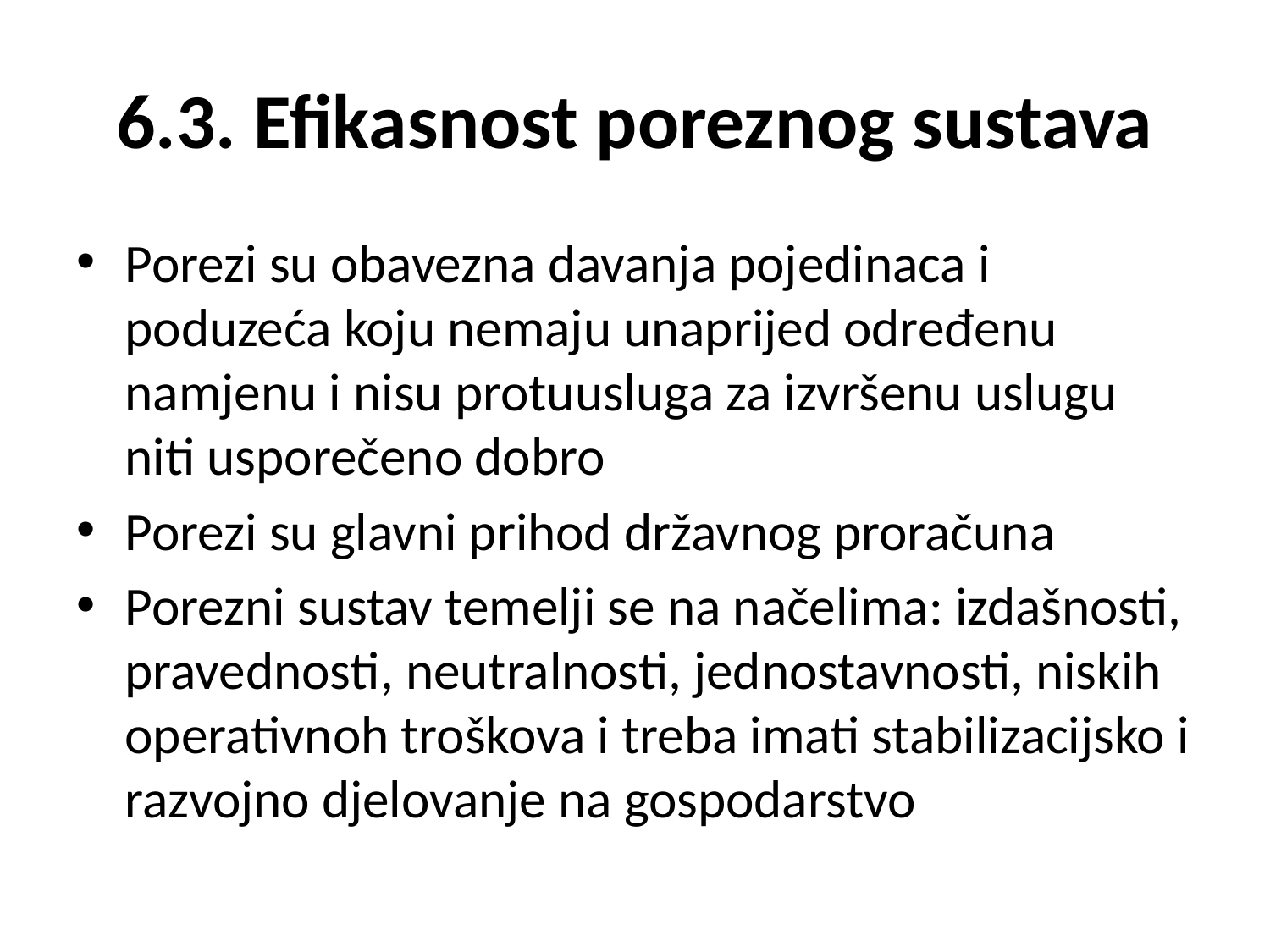

# 6.3. Efikasnost poreznog sustava
Porezi su obavezna davanja pojedinaca i poduzeća koju nemaju unaprijed određenu namjenu i nisu protuusluga za izvršenu uslugu niti usporečeno dobro
Porezi su glavni prihod državnog proračuna
Porezni sustav temelji se na načelima: izdašnosti, pravednosti, neutralnosti, jednostavnosti, niskih operativnoh troškova i treba imati stabilizacijsko i razvojno djelovanje na gospodarstvo